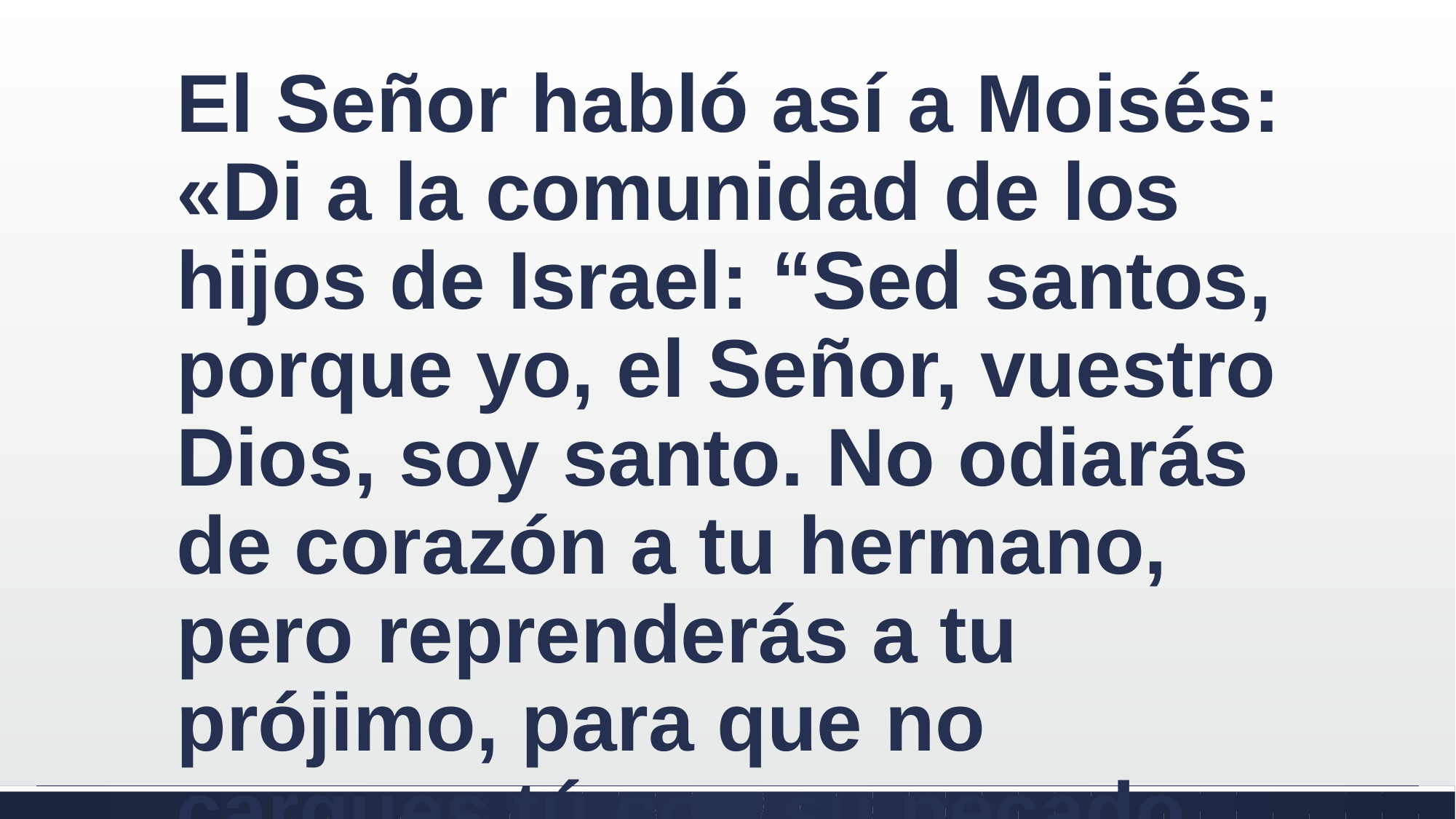

#
El Señor habló así a Moisés: «Di a la comunidad de los hijos de Israel: “Sed santos, porque yo, el Señor, vuestro Dios, soy santo. No odiarás de corazón a tu hermano, pero reprenderás a tu prójimo, para que no cargues tú con su pecado.